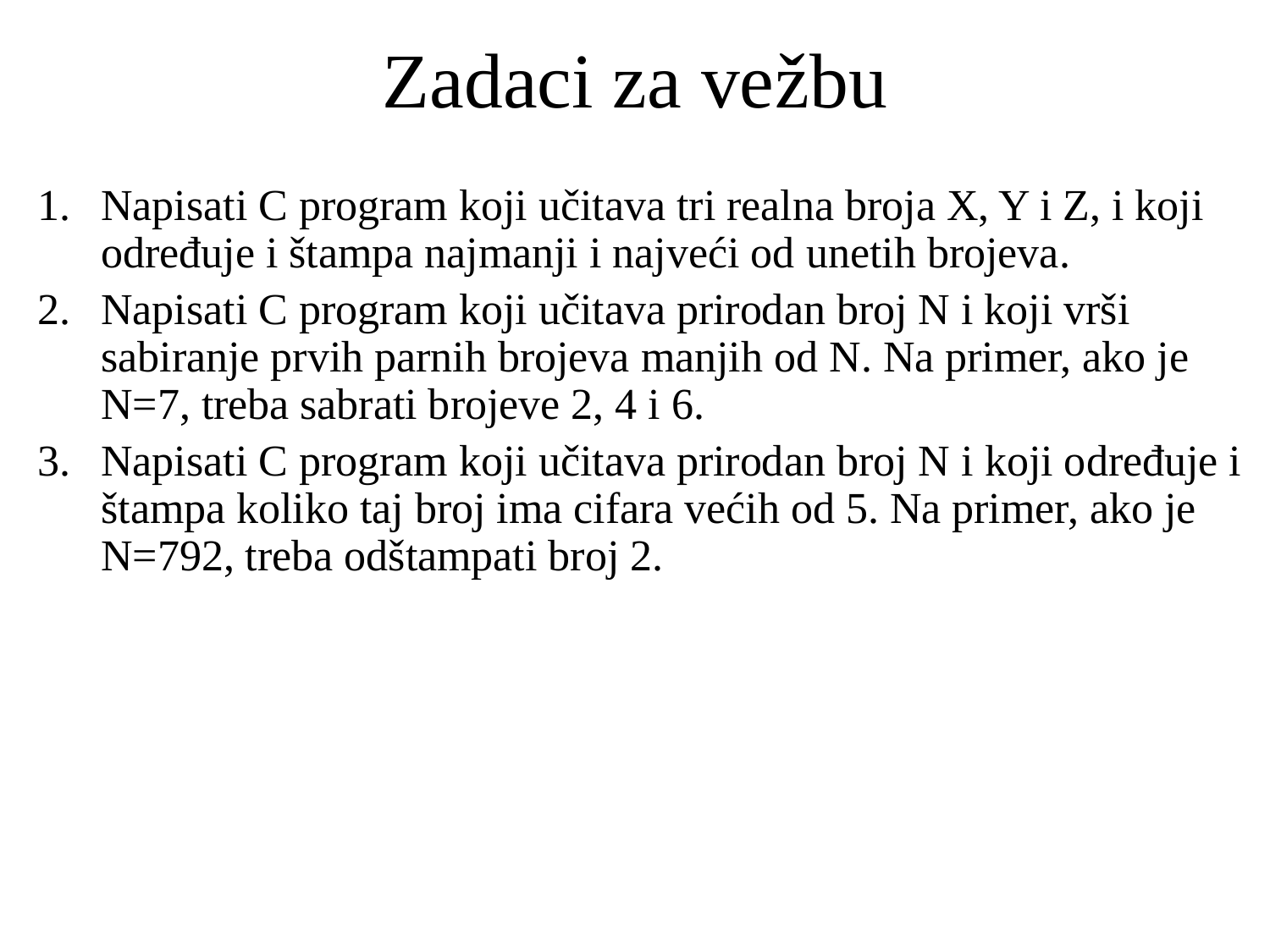

# Zadaci za vežbu
Napisati C program koji učitava tri realna broja X, Y i Z, i koji određuje i štampa najmanji i najveći od unetih brojeva.
Napisati C program koji učitava prirodan broj N i koji vrši sabiranje prvih parnih brojeva manjih od N. Na primer, ako je N=7, treba sabrati brojeve 2, 4 i 6.
Napisati C program koji učitava prirodan broj N i koji određuje i štampa koliko taj broj ima cifara većih od 5. Na primer, ako je N=792, treba odštampati broj 2.